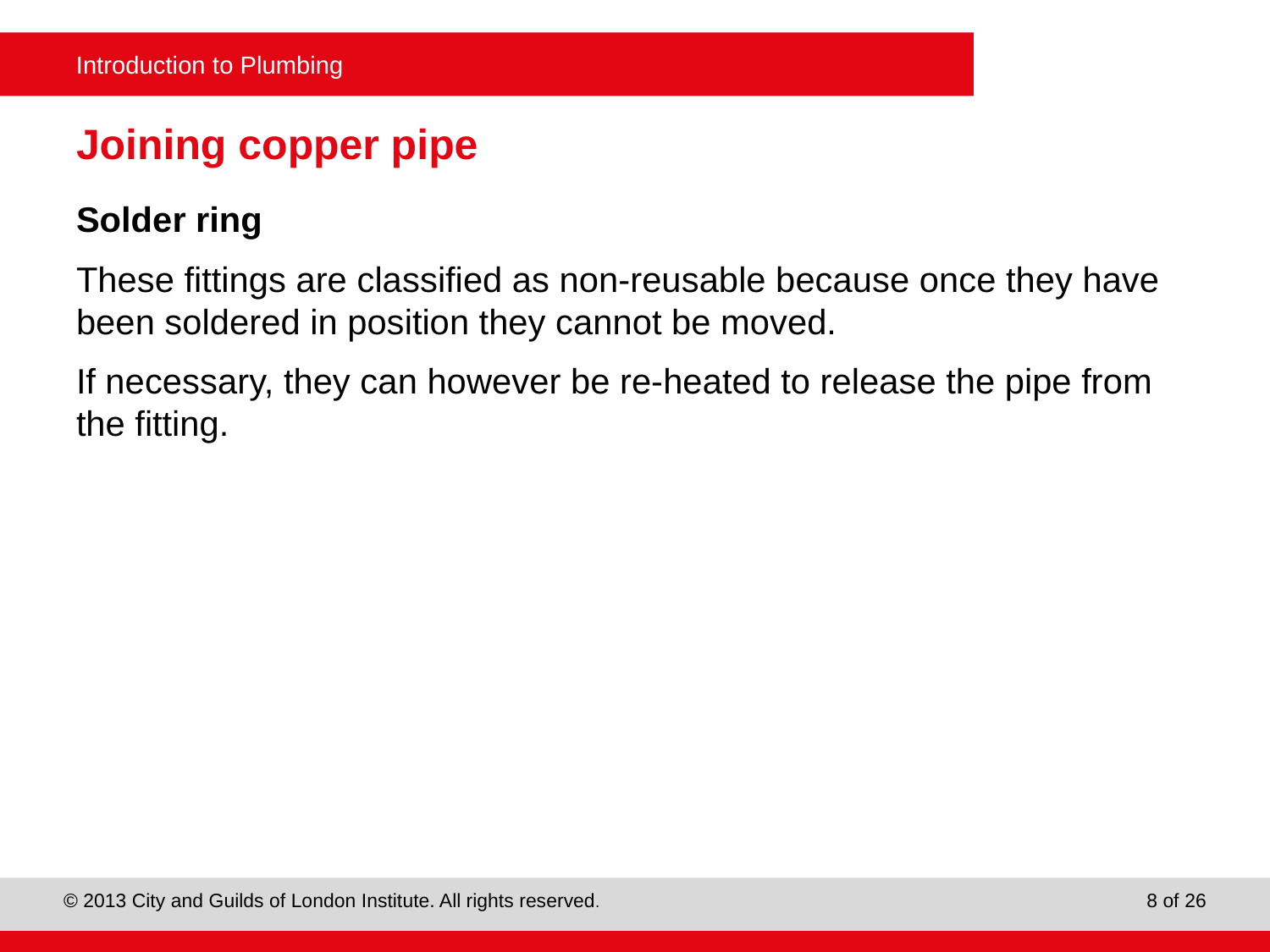

# Joining copper pipe
Solder ring
These fittings are classified as non-reusable because once they have been soldered in position they cannot be moved.
If necessary, they can however be re-heated to release the pipe from the fitting.